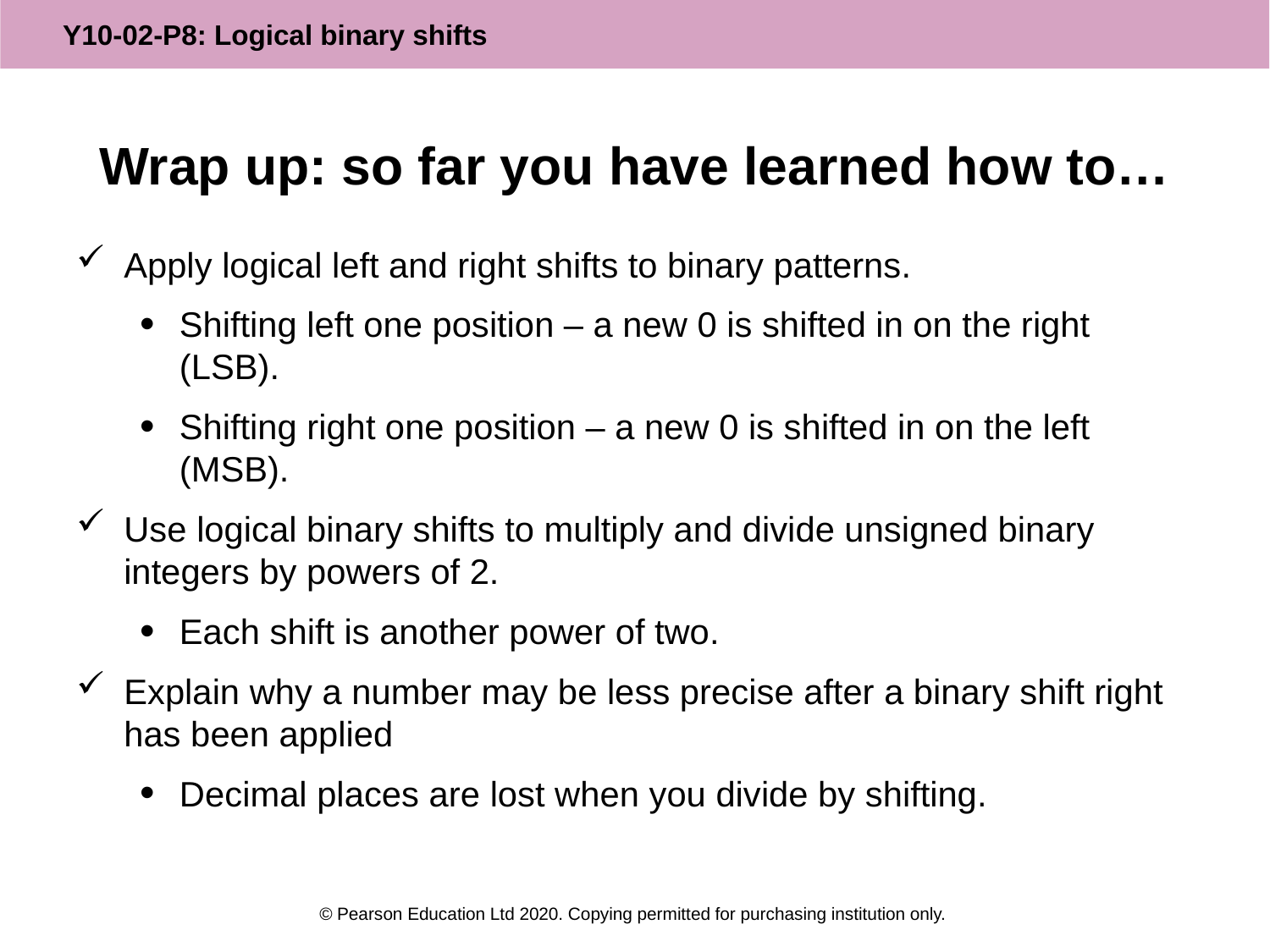

# Wrap up: so far you have learned how to…
Apply logical left and right shifts to binary patterns.
Shifting left one position – a new 0 is shifted in on the right (LSB).
Shifting right one position – a new 0 is shifted in on the left (MSB).
Use logical binary shifts to multiply and divide unsigned binary integers by powers of 2.
Each shift is another power of two.
Explain why a number may be less precise after a binary shift right has been applied
Decimal places are lost when you divide by shifting.

© Pearson Education Ltd 2020. Copying permitted for purchasing institution only.